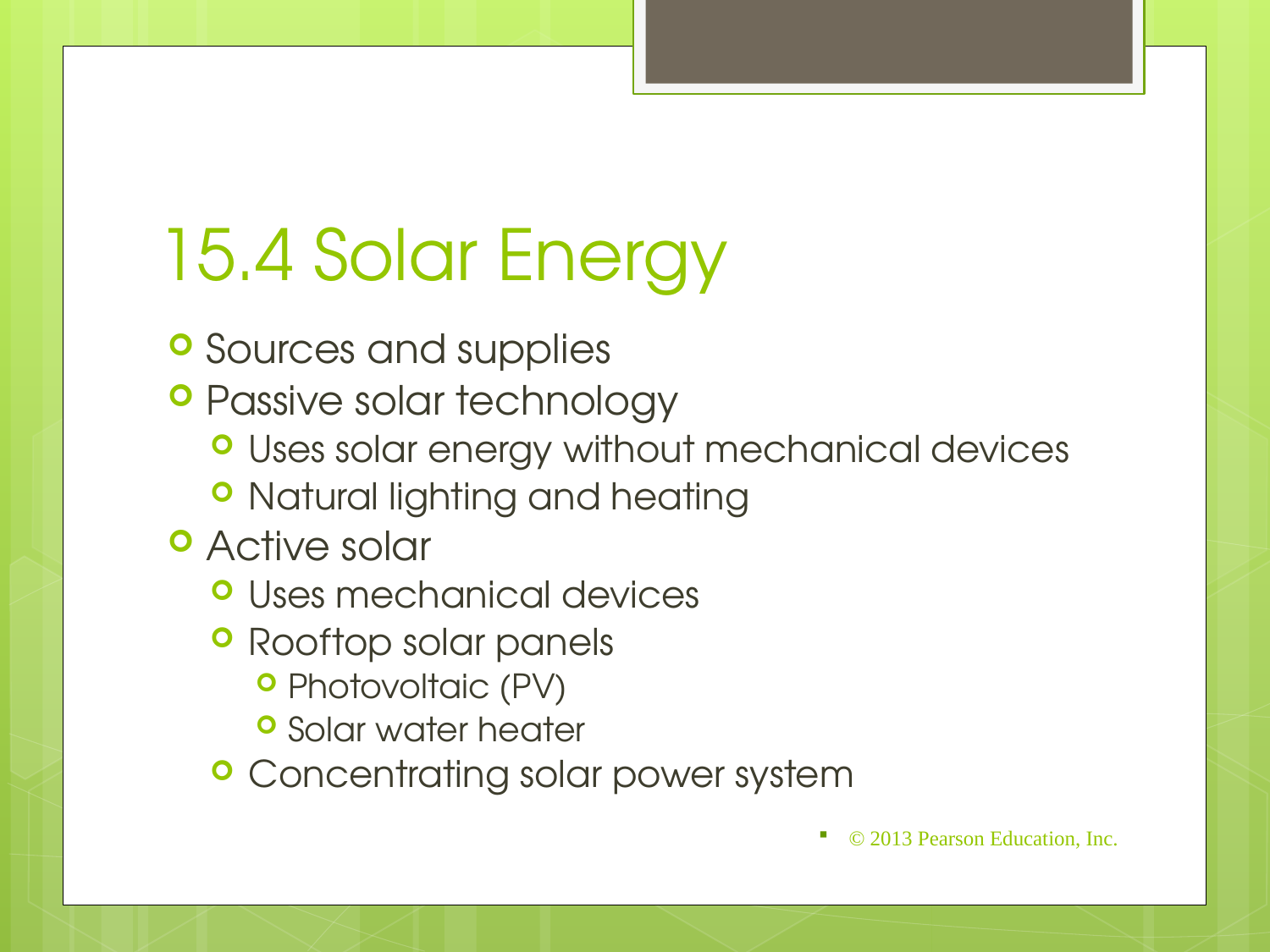

# 15.4 Solar Energy
Sources and supplies
Passive solar technology
Uses solar energy without mechanical devices
Natural lighting and heating
Active solar
Uses mechanical devices
Rooftop solar panels
Photovoltaic (PV)
Solar water heater
Concentrating solar power system

© 2013 Pearson Education, Inc.